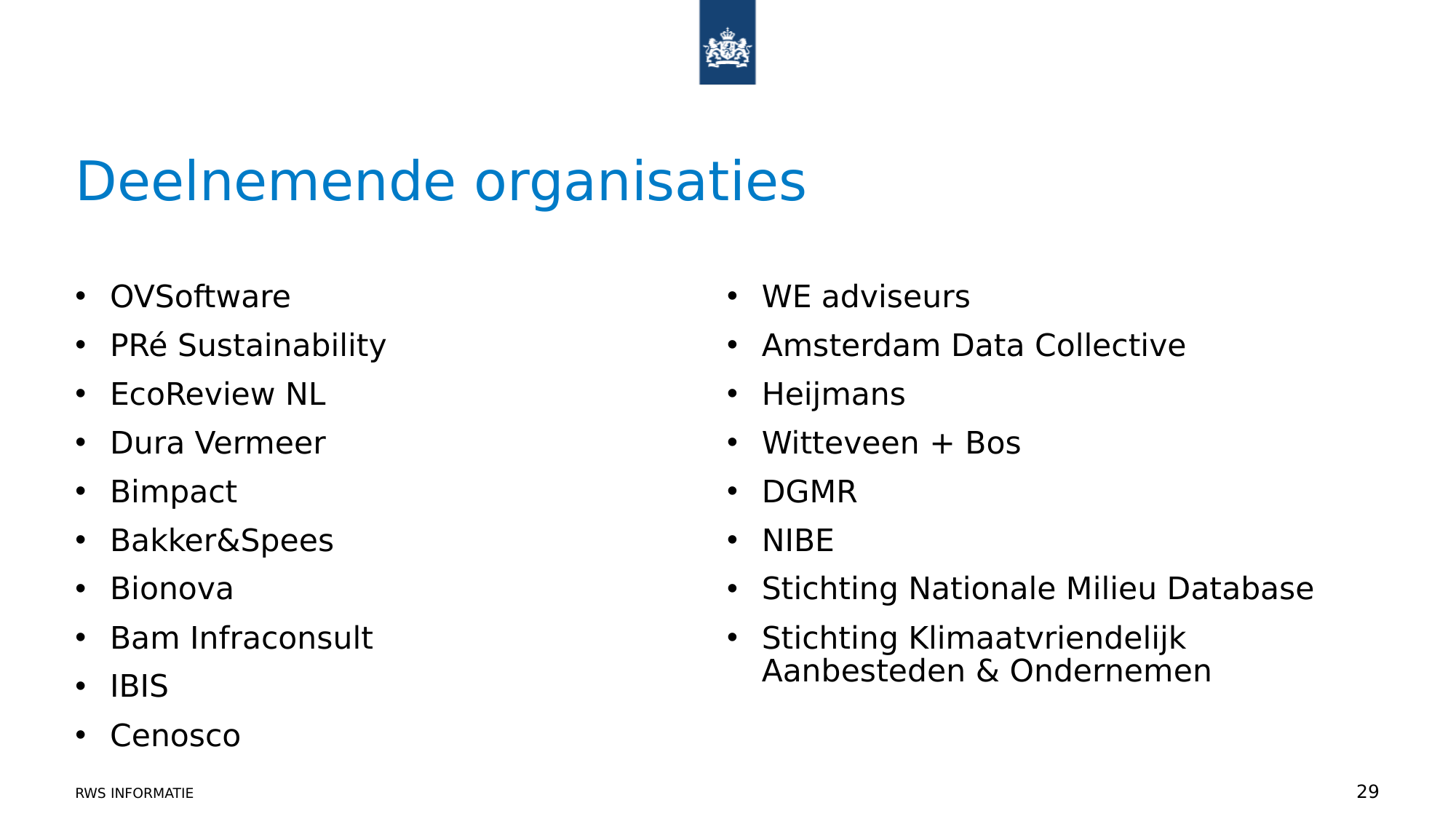

# Deelnemende organisaties
OVSoftware
PRé Sustainability
EcoReview NL
Dura Vermeer
Bimpact
Bakker&Spees
Bionova
Bam Infraconsult
IBIS
Cenosco
WE adviseurs
Amsterdam Data Collective
Heijmans
Witteveen + Bos
DGMR
NIBE
Stichting Nationale Milieu Database
Stichting Klimaatvriendelijk Aanbesteden & Ondernemen

RWS INFORMatie
29